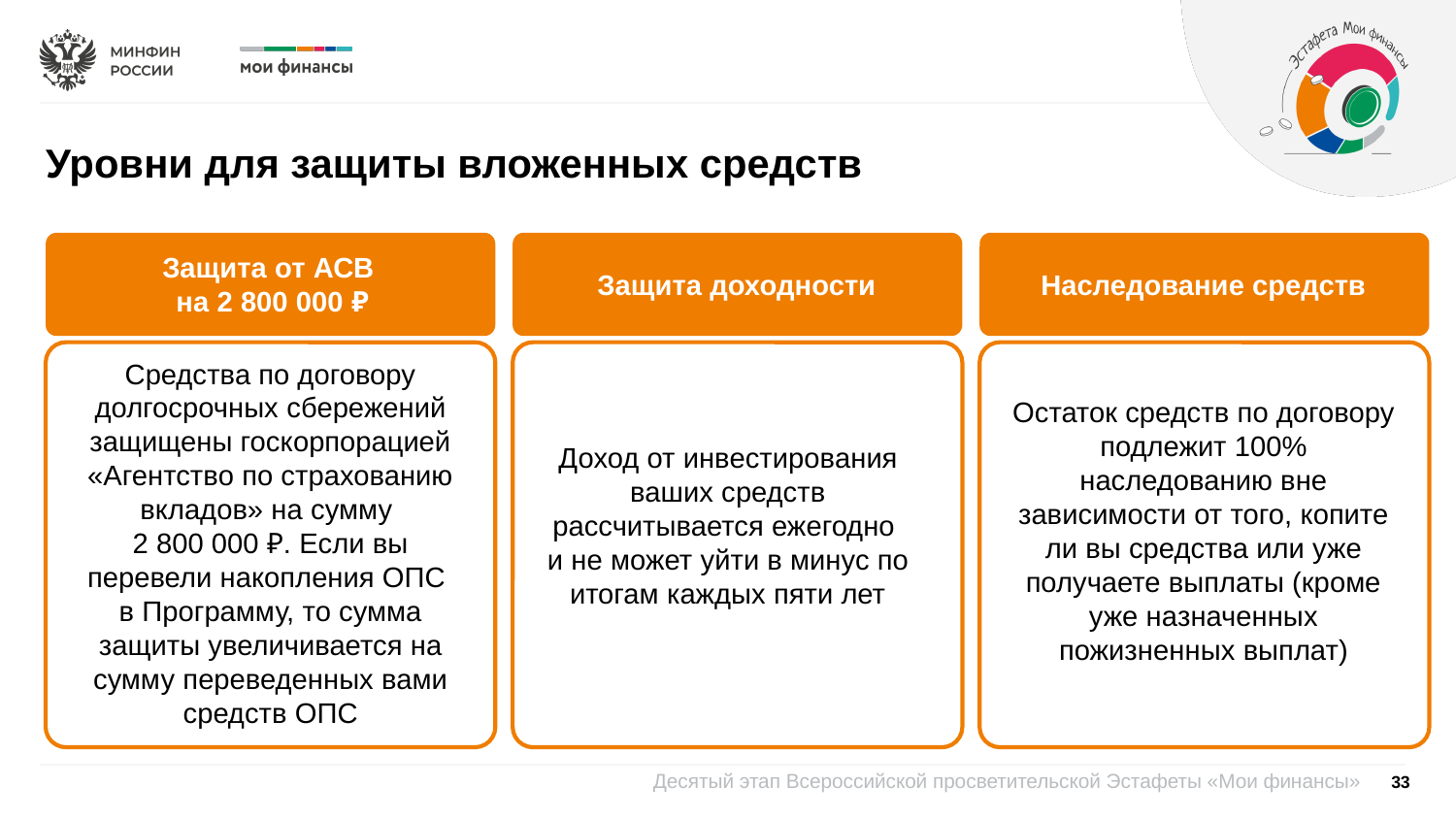

Уровни для защиты вложенных средств

Защита от АСВ 
на 2 800 000 ₽
Наследование средств
Защита доходности

Средства по договору долгосрочных сбережений защищены госкорпорацией «Агентство по страхованию вкладов» на сумму 
2 800 000 ₽. Если вы перевели накопления ОПС
в Программу, то сумма защиты увеличивается на сумму переведенных вами средств ОПС
Остаток средств по договору подлежит 100% наследованию вне зависимости от того, копите ли вы средства или уже получаете выплаты (кроме уже назначенных пожизненных выплат)
Доход от инвестирования ваших средств рассчитывается ежегодно
и не может уйти в минус по итогам каждых пяти лет
33